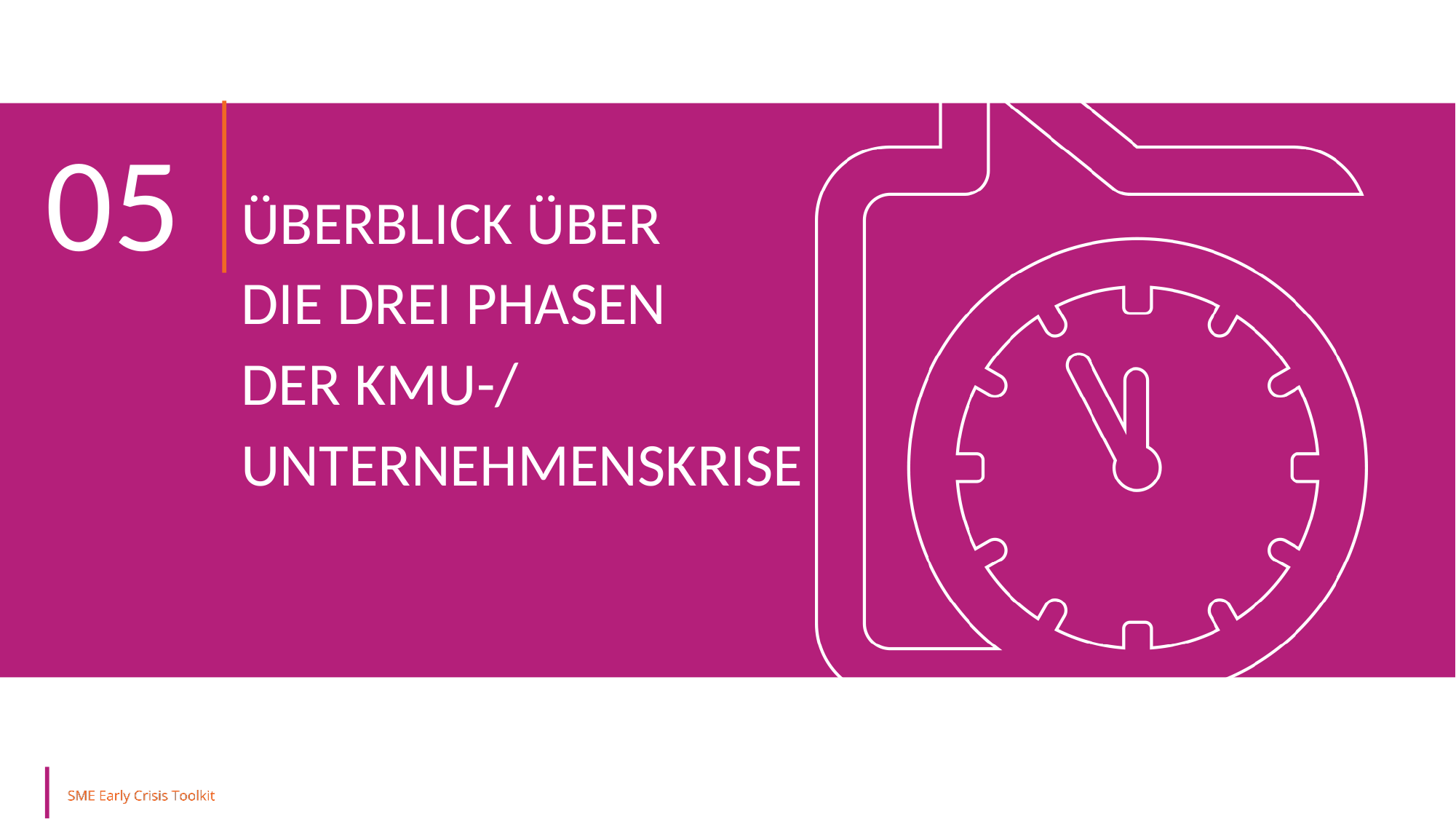

05
ÜBERBLICK ÜBER
DIE DREI PHASEN
DER KMU-/
UNTERNEHMENSKRISE